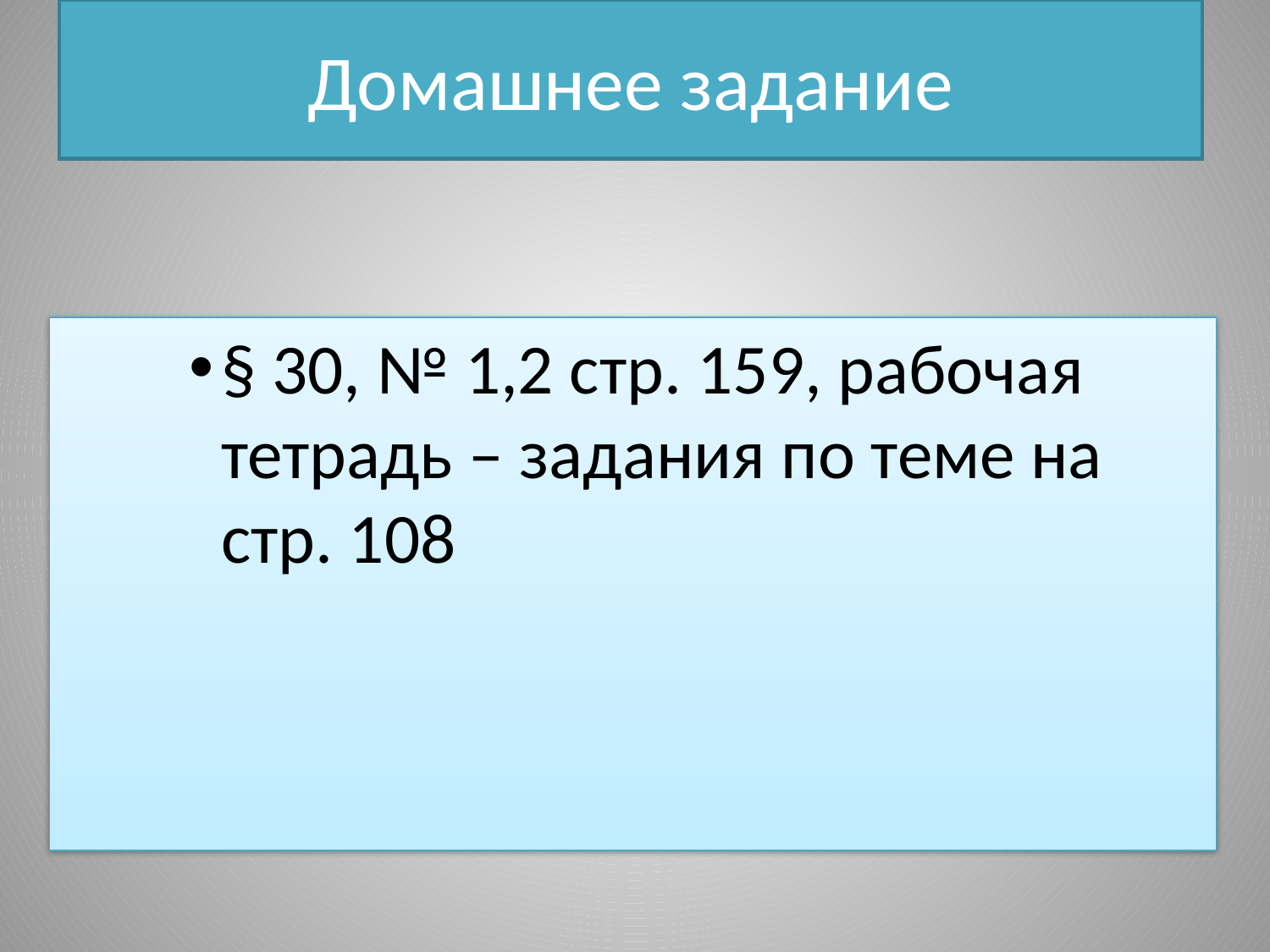

# Домашнее задание
§ 30, № 1,2 стр. 159, рабочая тетрадь – задания по теме на стр. 108